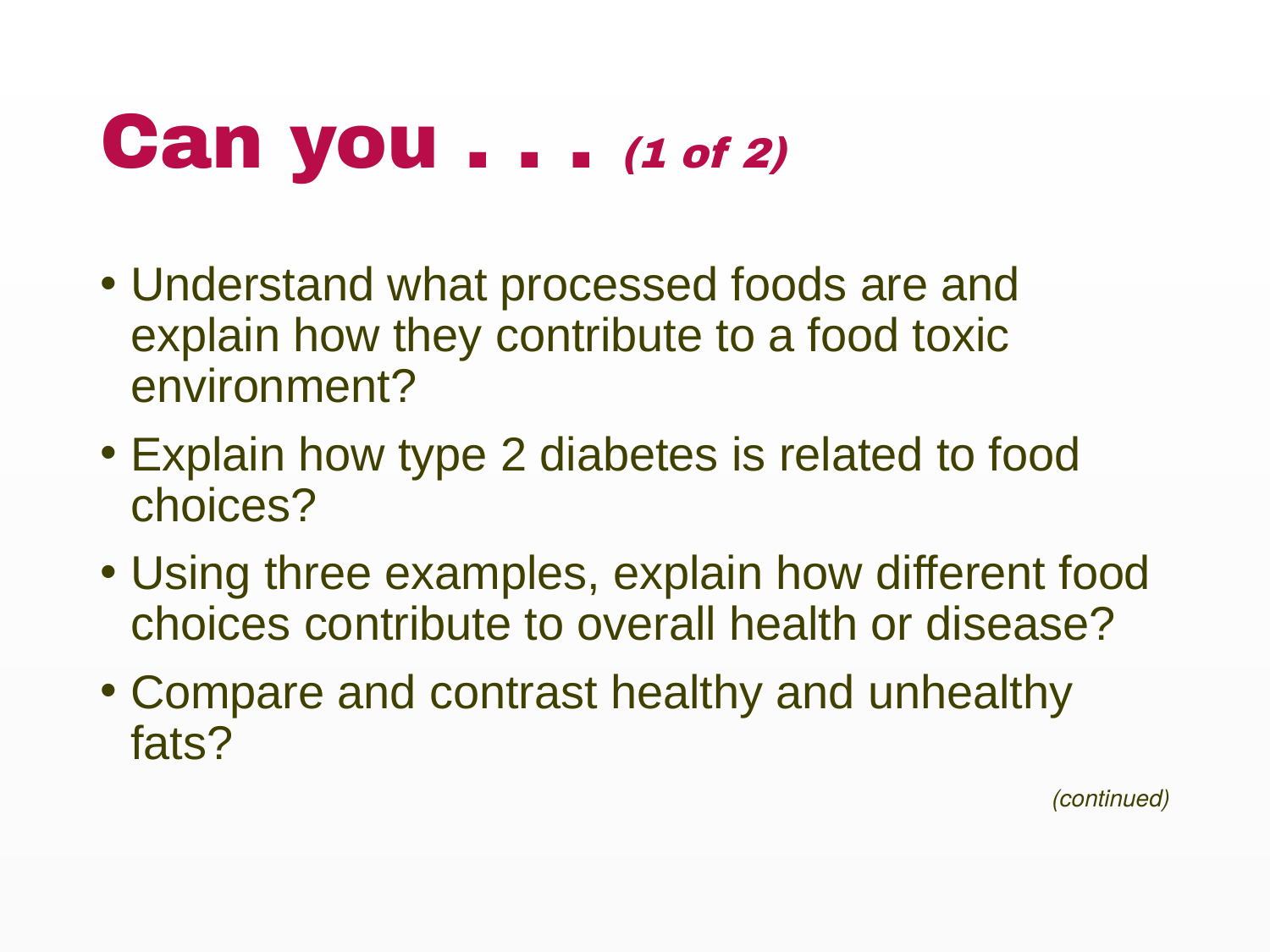

# Can you . . . (1 of 2)
Understand what processed foods are and explain how they contribute to a food toxic environment?
Explain how type 2 diabetes is related to food choices?
Using three examples, explain how different food choices contribute to overall health or disease?
Compare and contrast healthy and unhealthy fats?
(continued)